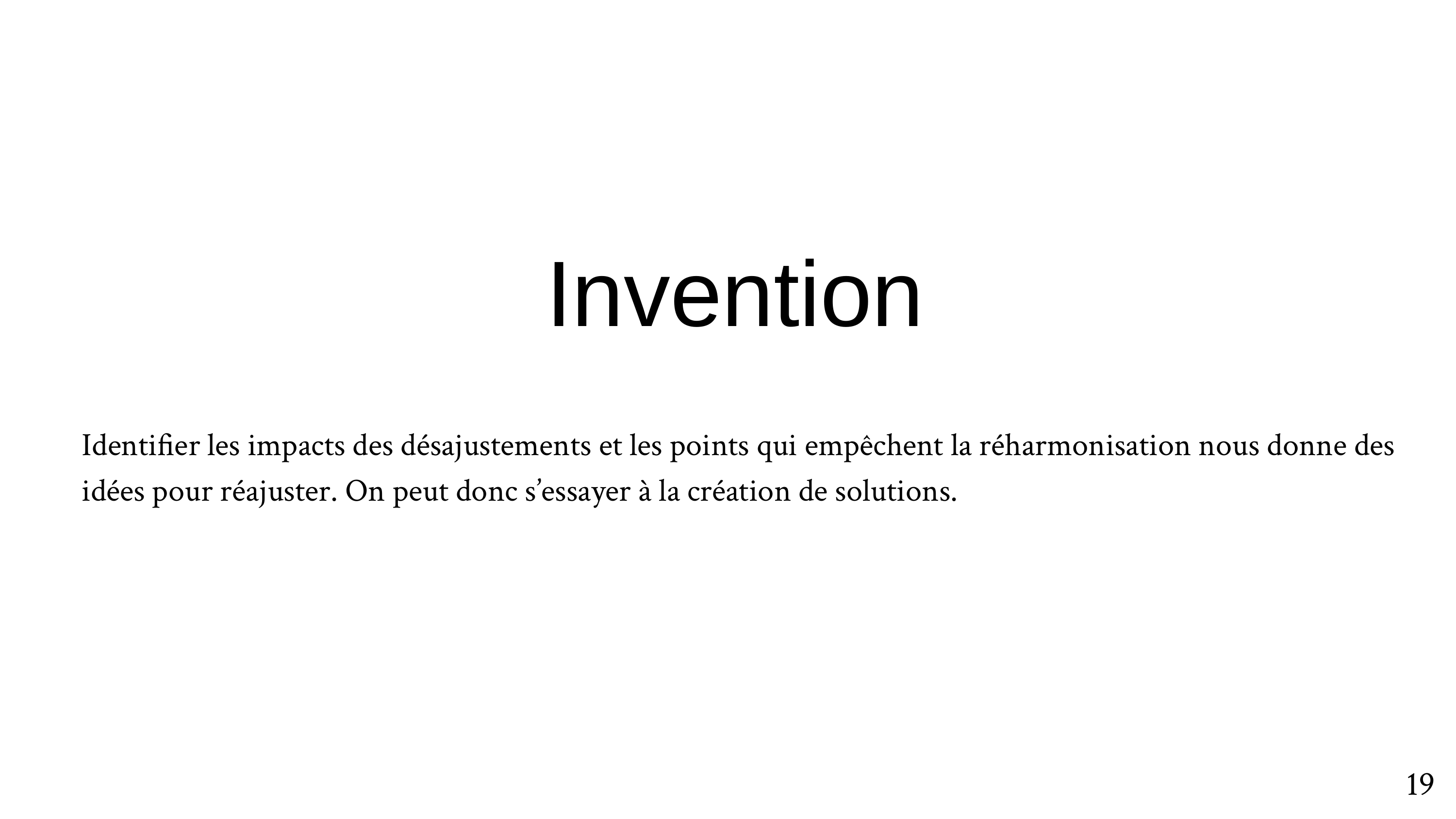

Invention
Identifier les impacts des désajustements et les points qui empêchent la réharmonisation nous donne des idées pour réajuster. On peut donc s’essayer à la création de solutions.

19